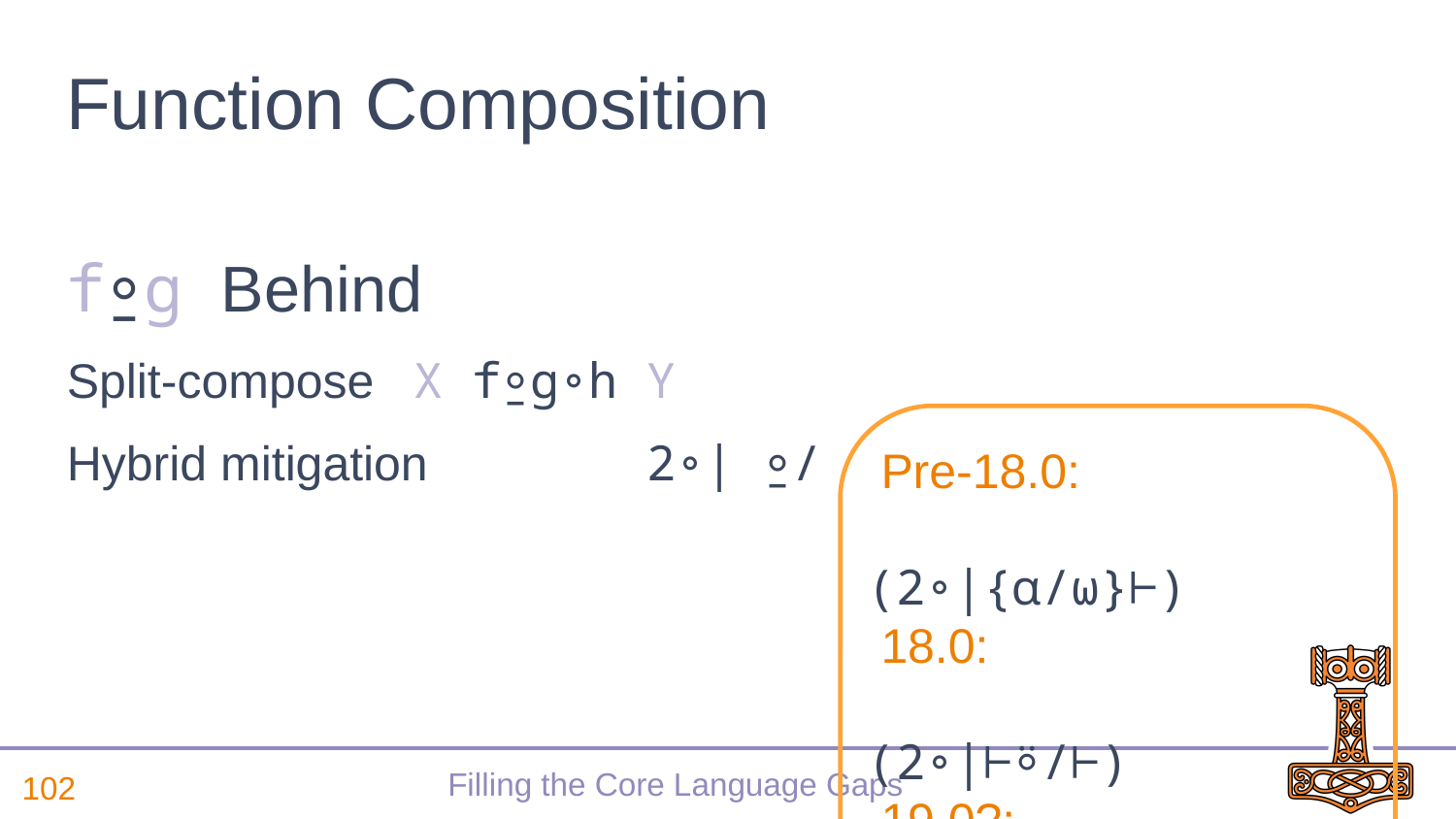

# Function Composition
f⍛g Behind
Split-compose	X f⍛g∘h Y
Hybrid mitigation	   2∘| ⍛/
 Pre-18.0:	(2∘|{⍺/⍵}⊢)
 18.0:	(2∘|⊢⍤/⊢)
 19.0?:	2∘| ⍛/